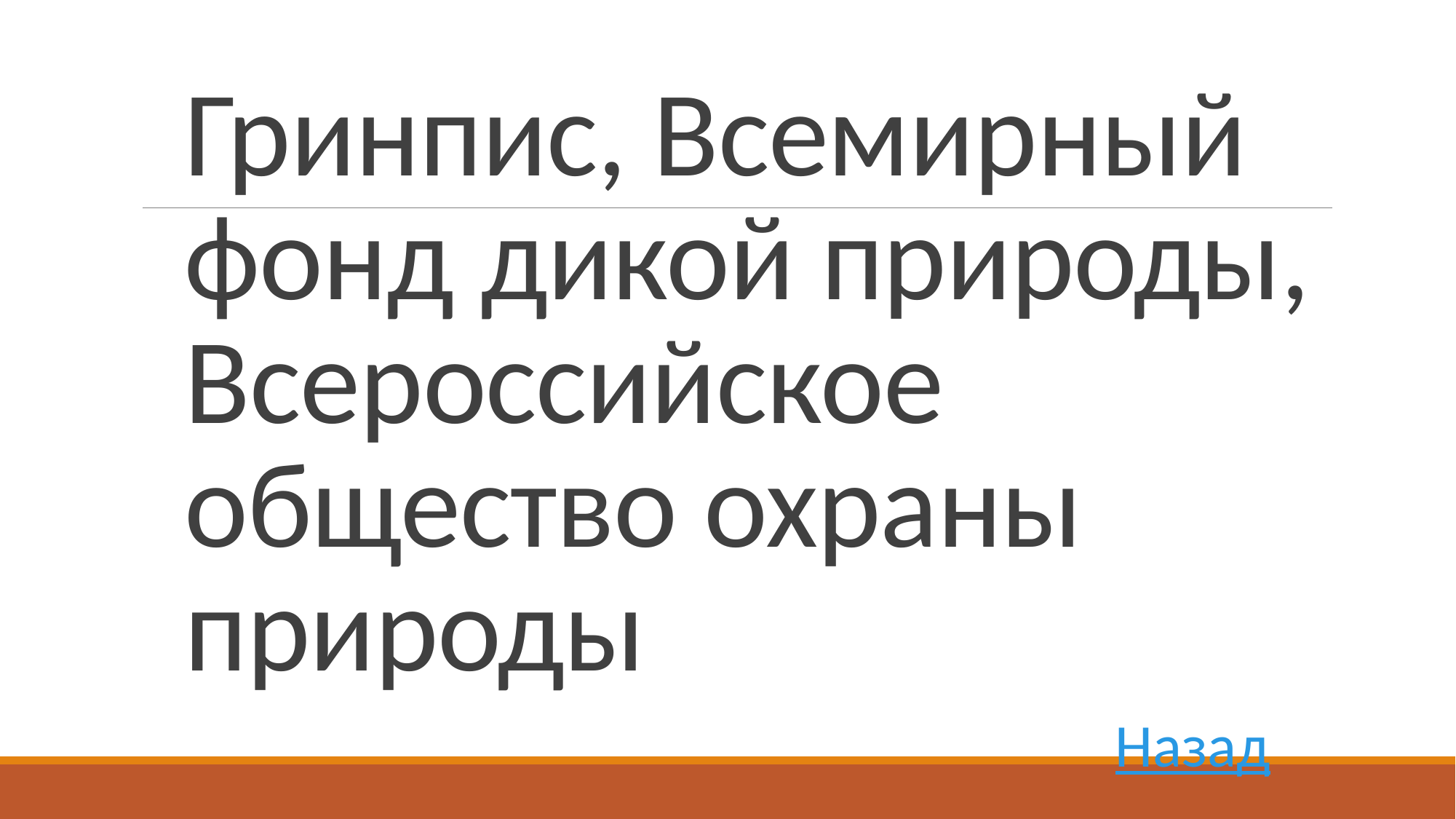

# Гринпис, Всемирный фонд дикой природы, Всероссийское общество охраны природы
Назад